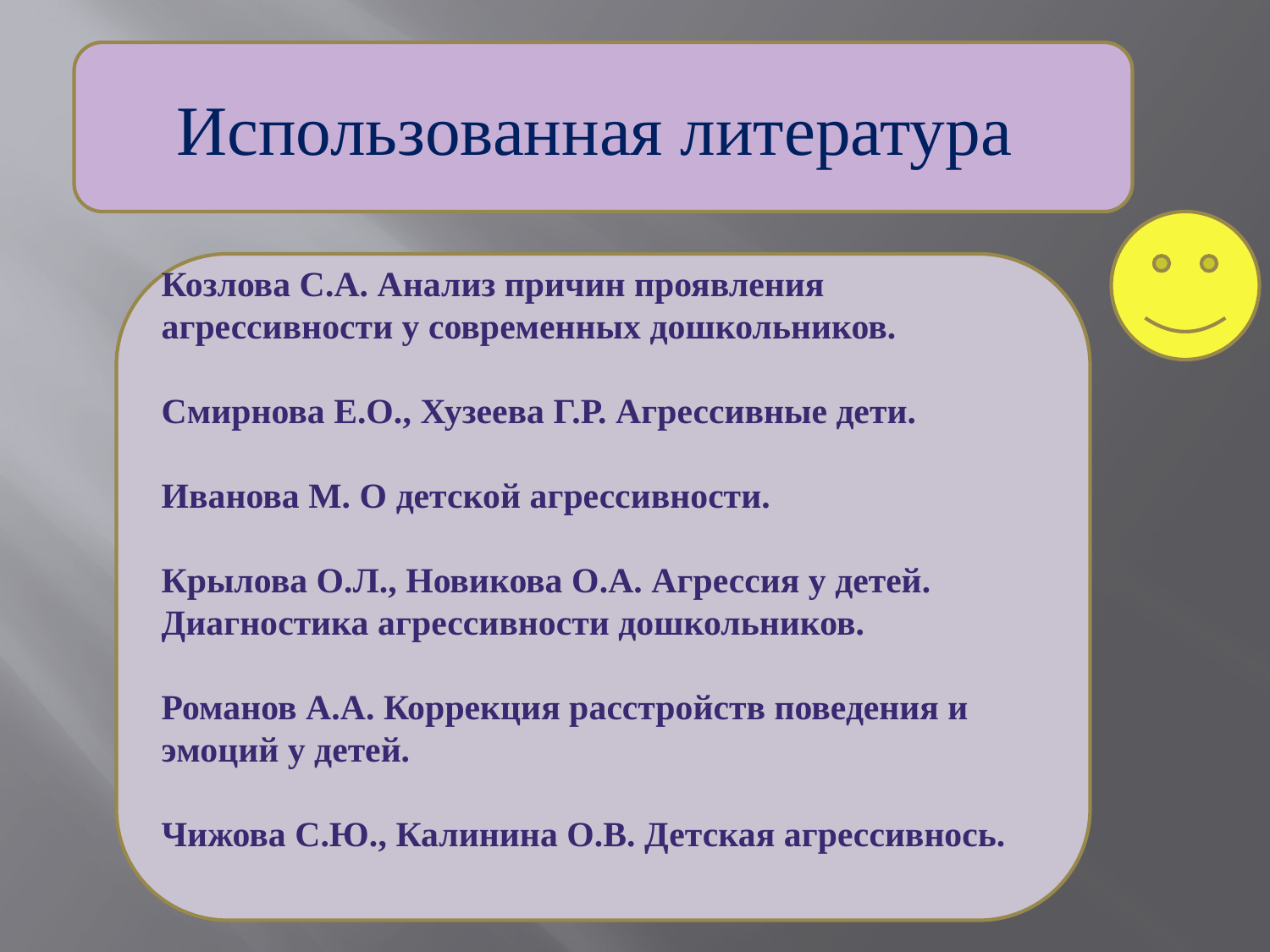

Использованная литература

Козлова С.А. Анализ причин проявления агрессивности у современных дошкольников.

Смирнова Е.О., Хузеева Г.Р. Агрессивные дети.

Иванова М. О детской агрессивности.

Крылова О.Л., Новикова О.А. Агрессия у детей. Диагностика агрессивности дошкольников.

Романов А.А. Коррекция расстройств поведения и эмоций у детей.

Чижова С.Ю., Калинина О.В. Детская агрессивнось.